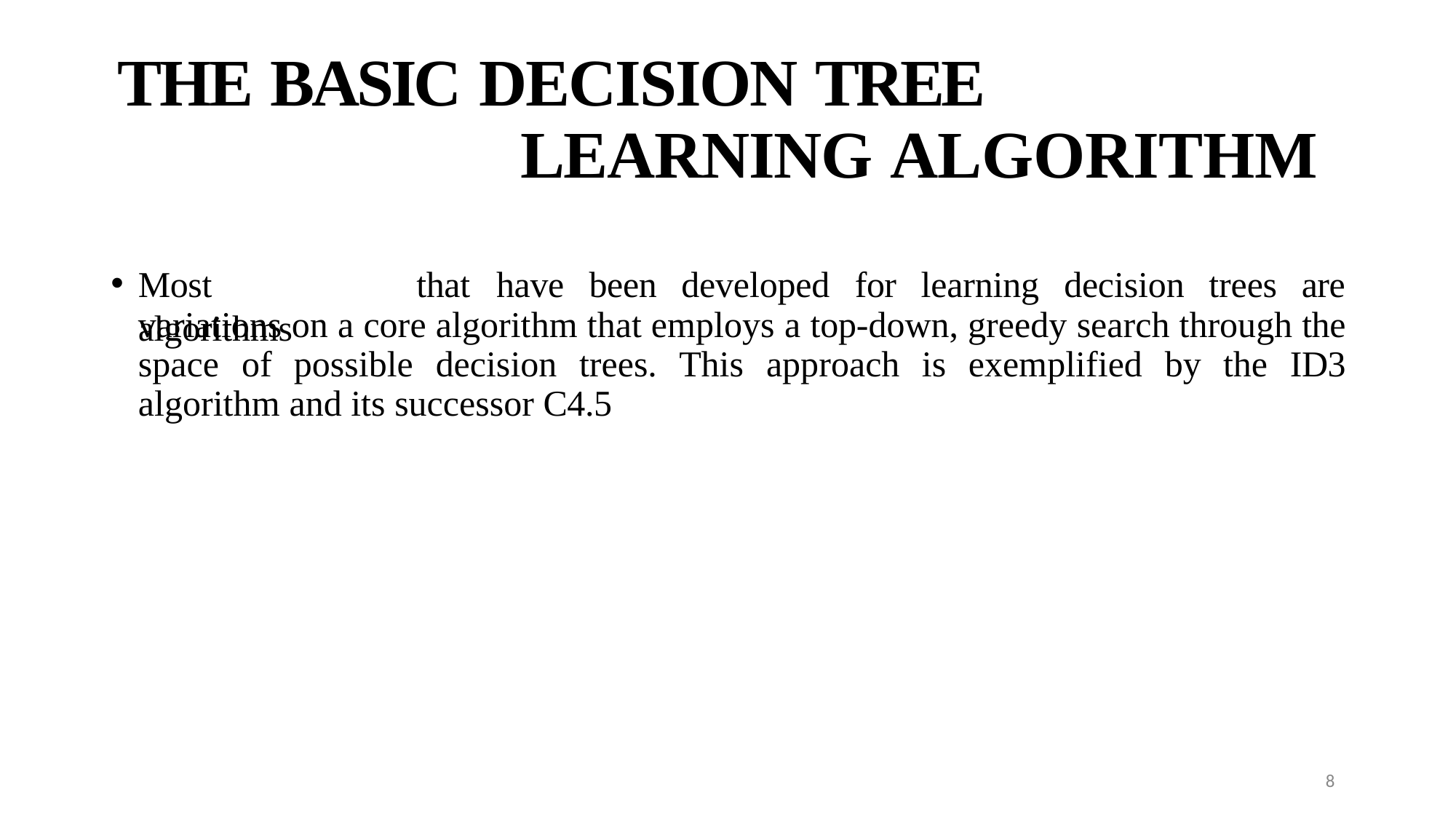

# THE BASIC DECISION TREE LEARNING ALGORITHM
Most	algorithms
that	have	been	developed	for	learning	decision	trees	are
variations on a core algorithm that employs a top-down, greedy search through the space  of  possible  decision  trees.  This  approach  is  exemplified  by  the  ID3 algorithm and its successor C4.5
8